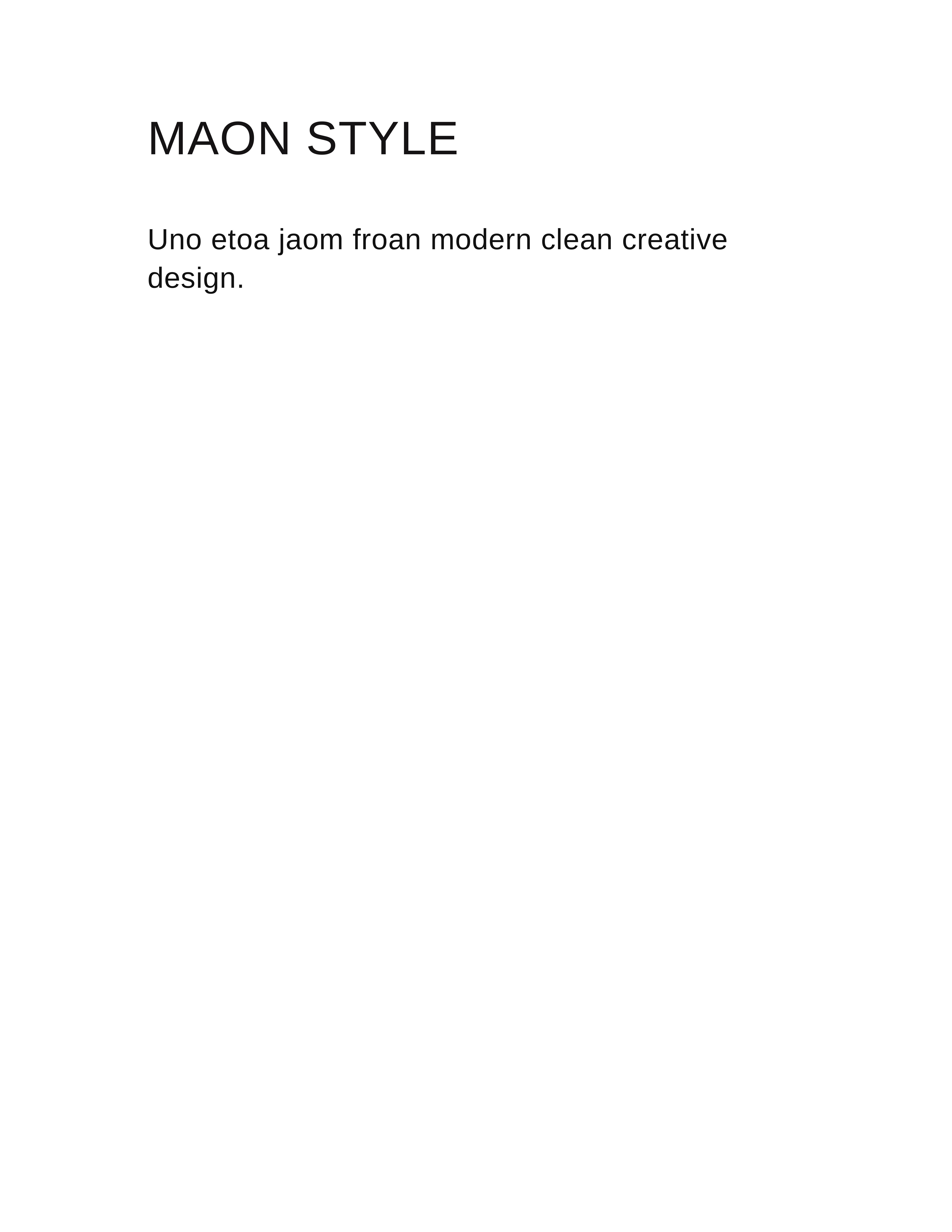

MAON STYLE
Uno etoa jaom froan modern clean creative design.